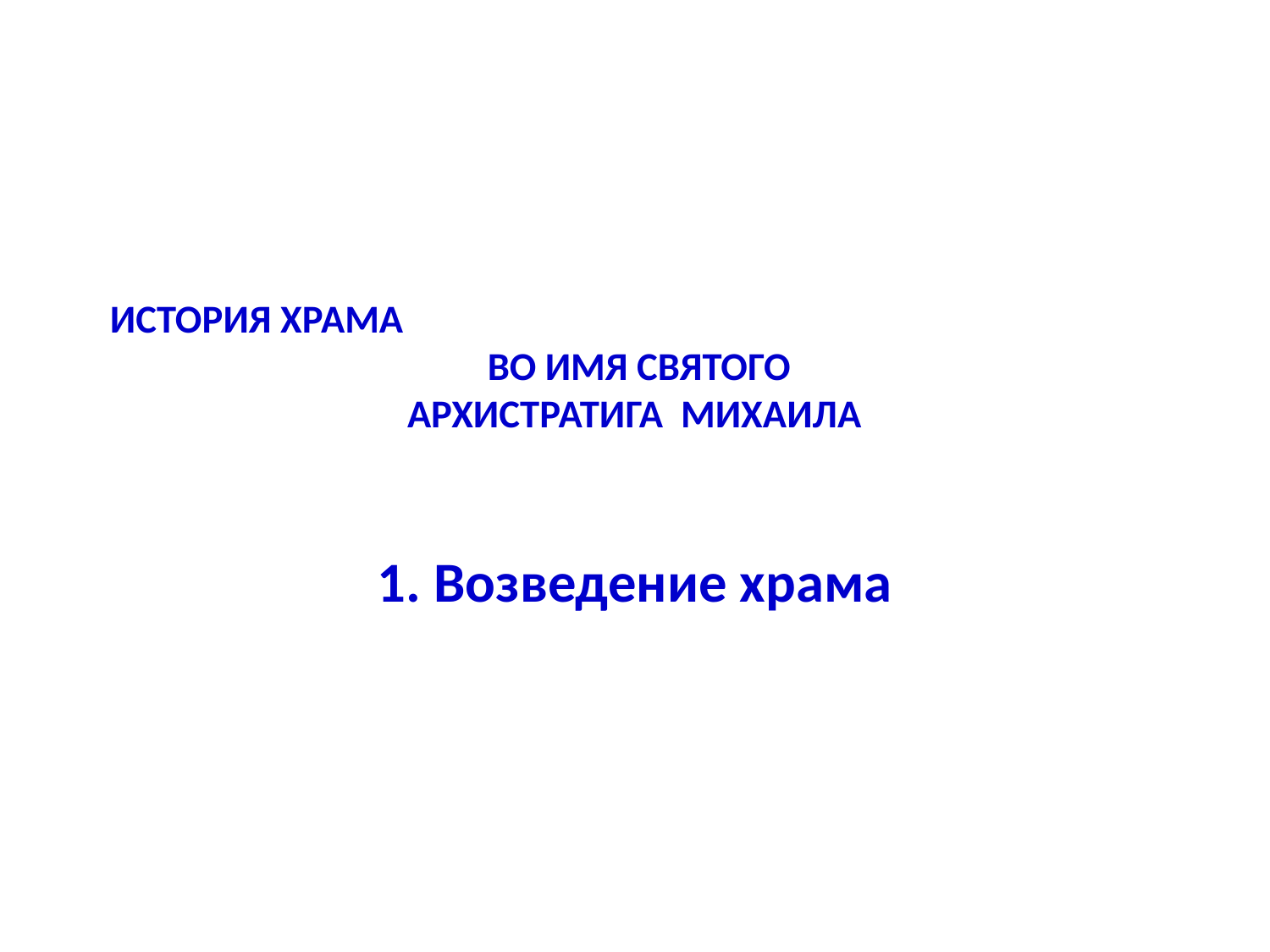

# ИСТОРИЯ ХРАМА                                                                                        ВО ИМЯ СВЯТОГО АРХИСТРАТИГА  МИХАИЛА
1. Возведение храма